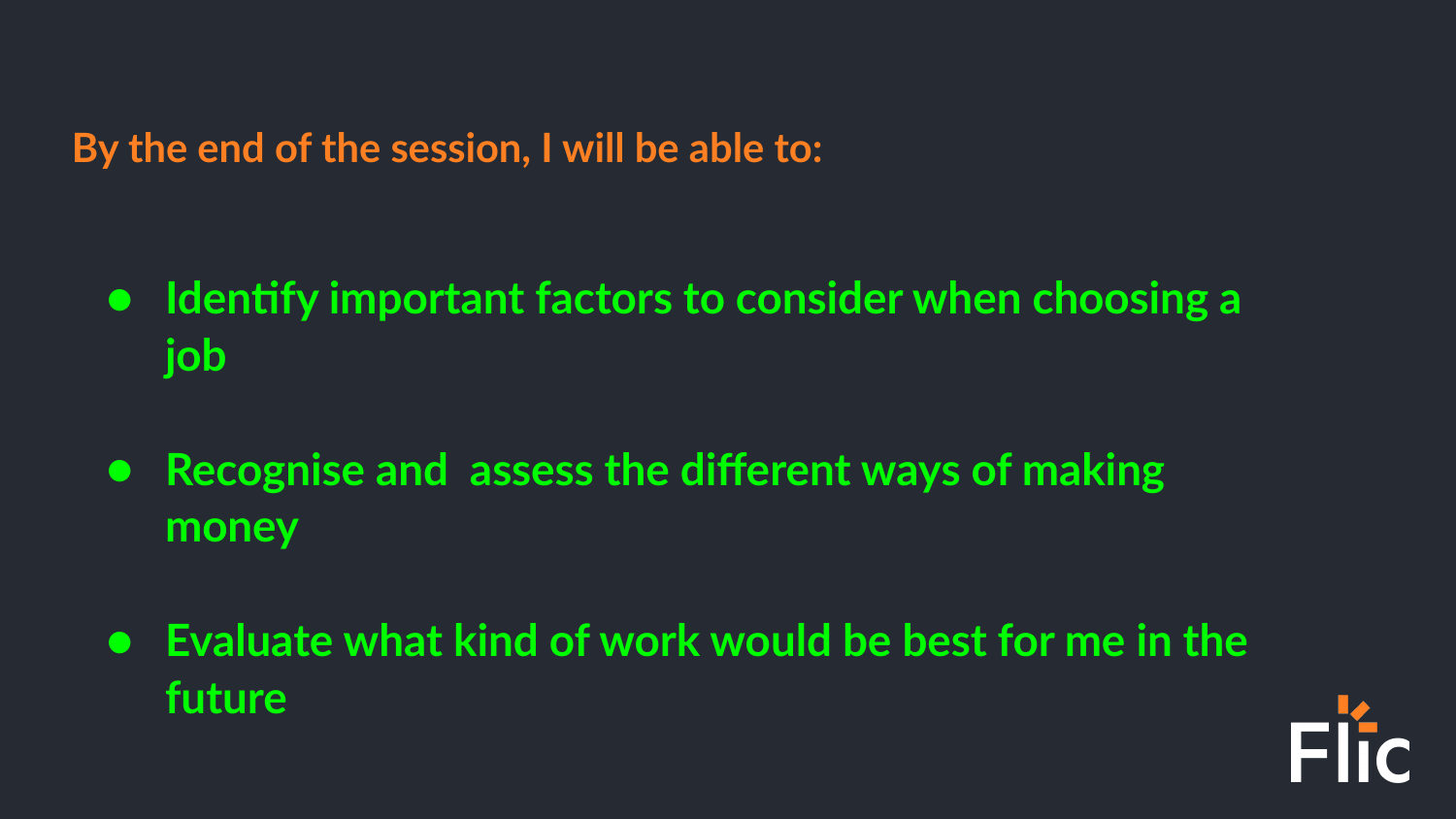

By the end of the session, I will be able to:

Identify important factors to consider when choosing a job

Recognise and  assess the different ways of making money

Evaluate what kind of work would be best for me in the future